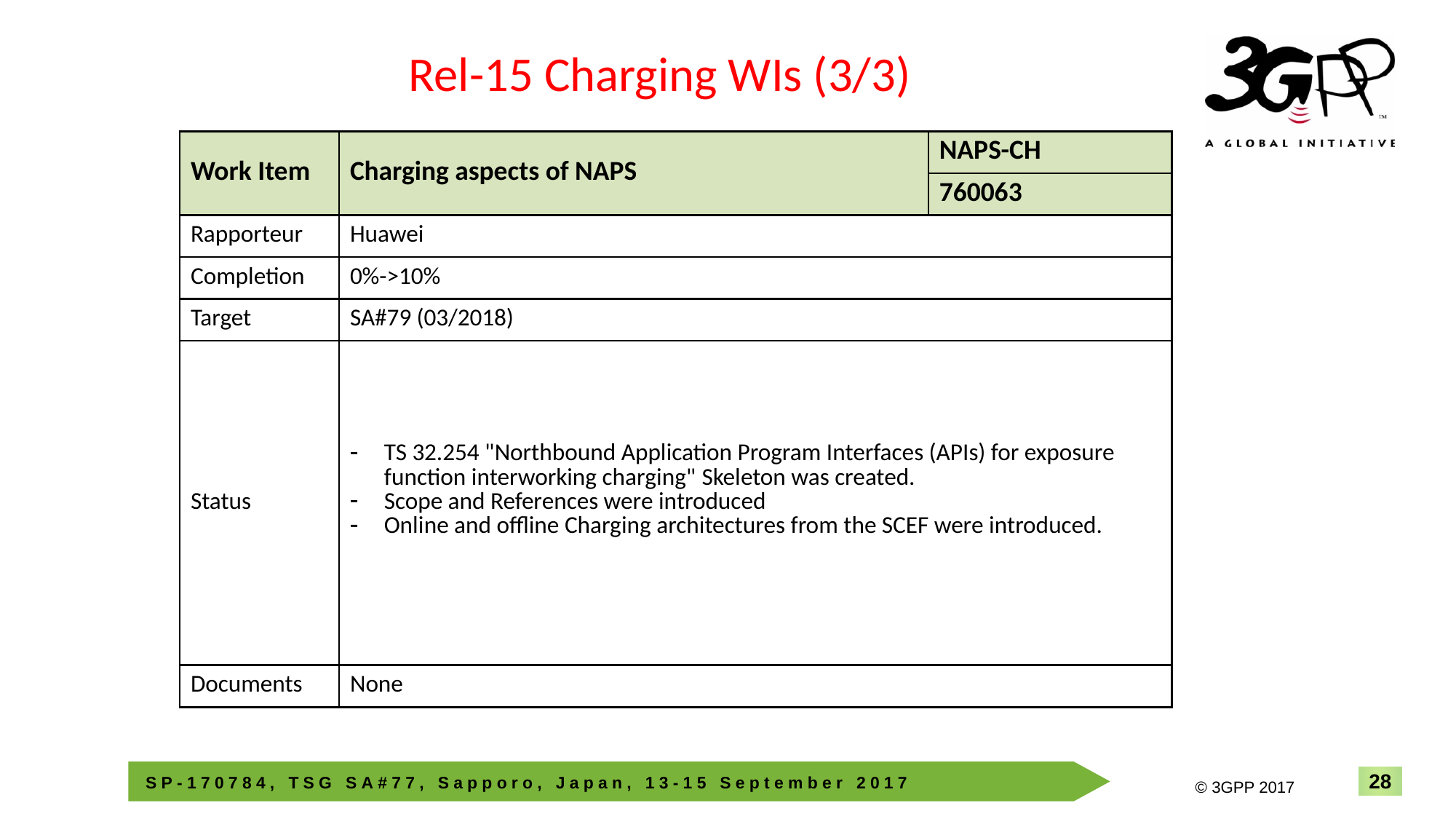

Rel-15 Charging WIs (3/3)
| Work Item | Charging aspects of NAPS | NAPS-CH |
| --- | --- | --- |
|  |  | 760063 |
| Rapporteur | Huawei |  |
| Completion | 0%->10% |  |
| Target | SA#79 (03/2018) |  |
| Status | TS 32.254 "Northbound Application Program Interfaces (APIs) for exposure function interworking charging" Skeleton was created. Scope and References were introduced Online and offline Charging architectures from the SCEF were introduced. |  |
| Documents | None |  |